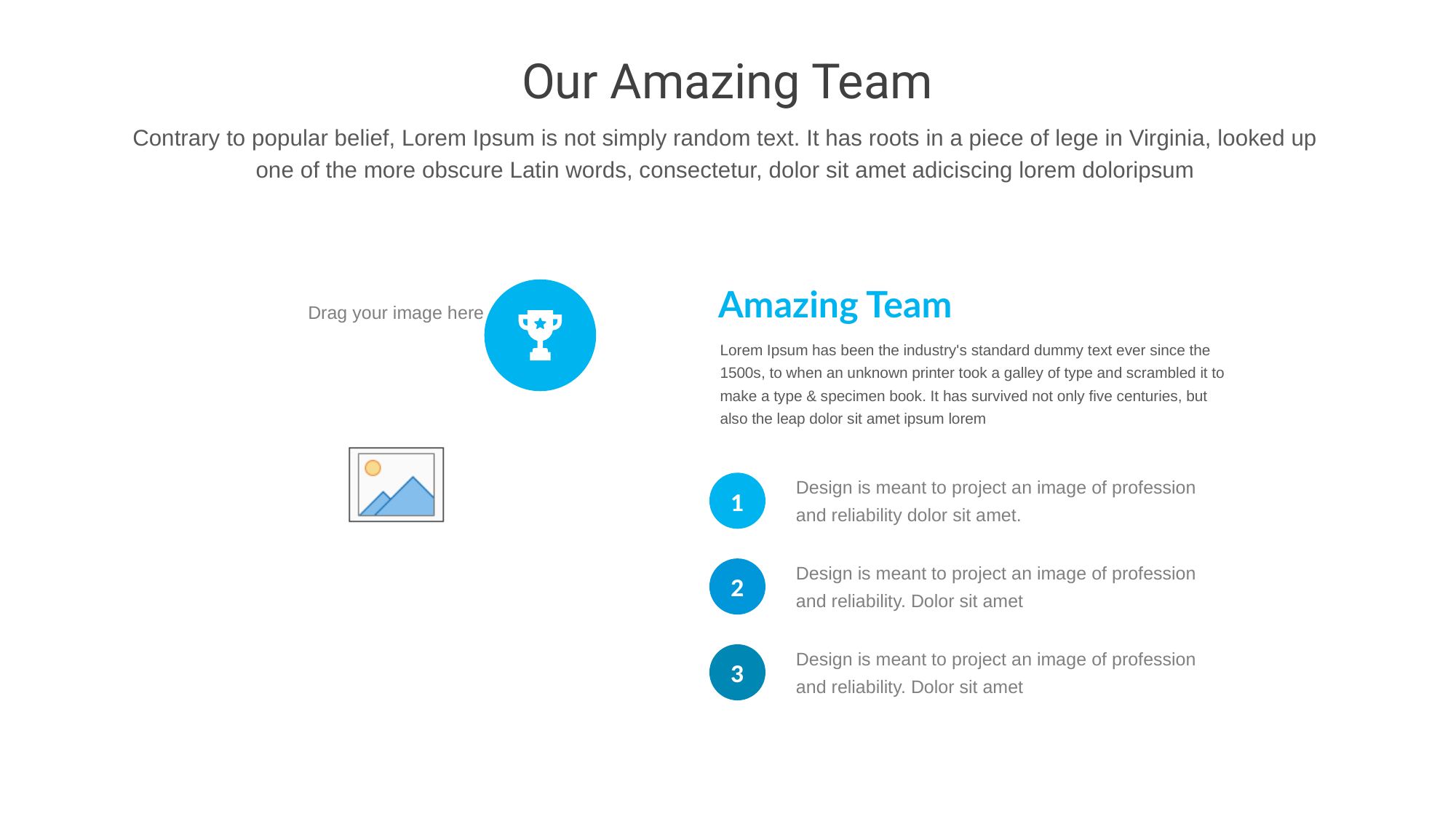

16
Our Amazing Team
Contrary to popular belief, Lorem Ipsum is not simply random text. It has roots in a piece of lege in Virginia, looked up one of the more obscure Latin words, consectetur, dolor sit amet adiciscing lorem doloripsum
Amazing Team

Lorem Ipsum has been the industry's standard dummy text ever since the 1500s, to when an unknown printer took a galley of type and scrambled it to make a type & specimen book. It has survived not only five centuries, but also the leap dolor sit amet ipsum lorem

1
Design is meant to project an image of profession and reliability dolor sit amet.

2
Design is meant to project an image of profession and reliability. Dolor sit amet

3
Design is meant to project an image of profession and reliability. Dolor sit amet
www.infobusiness.com